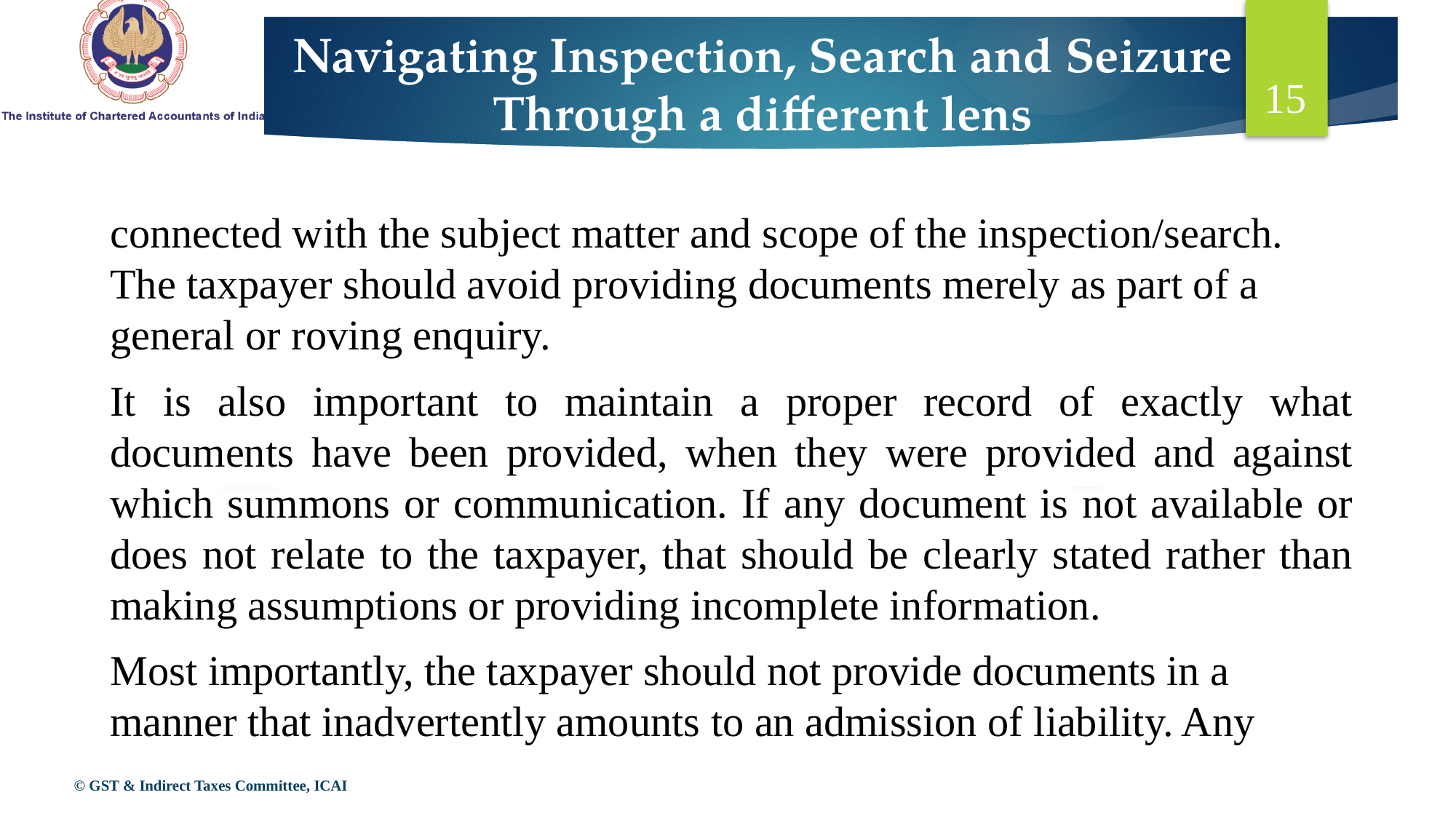

# Navigating Inspection, Search and Seizure Through a different lens
15
connected with the subject matter and scope of the inspection/search. The taxpayer should avoid providing documents merely as part of a general or roving enquiry.
It is also important to maintain a proper record of exactly what documents have been provided, when they were provided and against which summons or communication. If any document is not available or does not relate to the taxpayer, that should be clearly stated rather than making assumptions or providing incomplete information.
Most importantly, the taxpayer should not provide documents in a manner that inadvertently amounts to an admission of liability. Any
© GST & Indirect Taxes Committee, ICAI